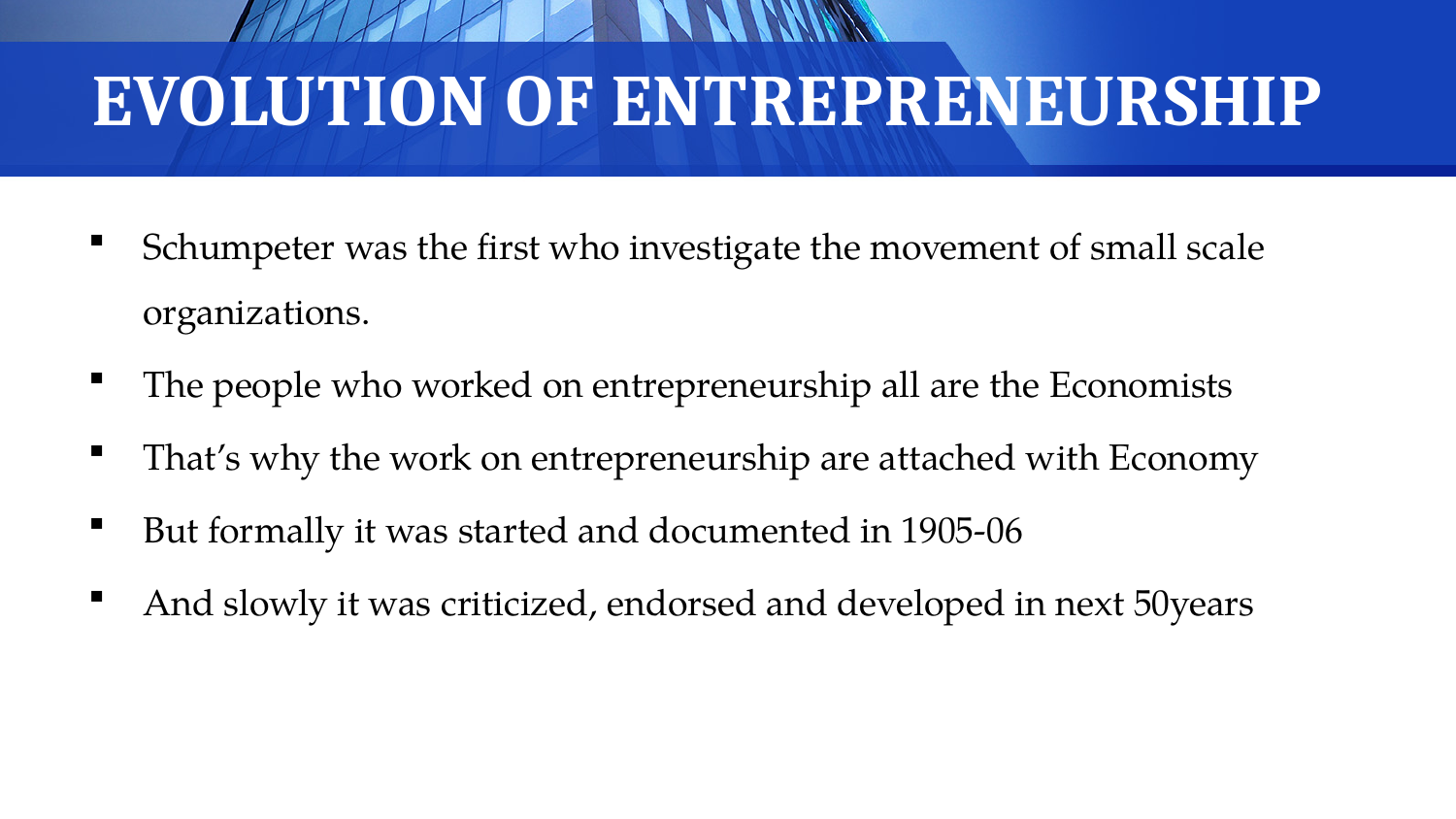

# EVOLUTION OF ENTREPRENEURSHIP
Schumpeter was the first who investigate the movement of small scale organizations.
The people who worked on entrepreneurship all are the Economists
That’s why the work on entrepreneurship are attached with Economy
But formally it was started and documented in 1905-06
And slowly it was criticized, endorsed and developed in next 50years